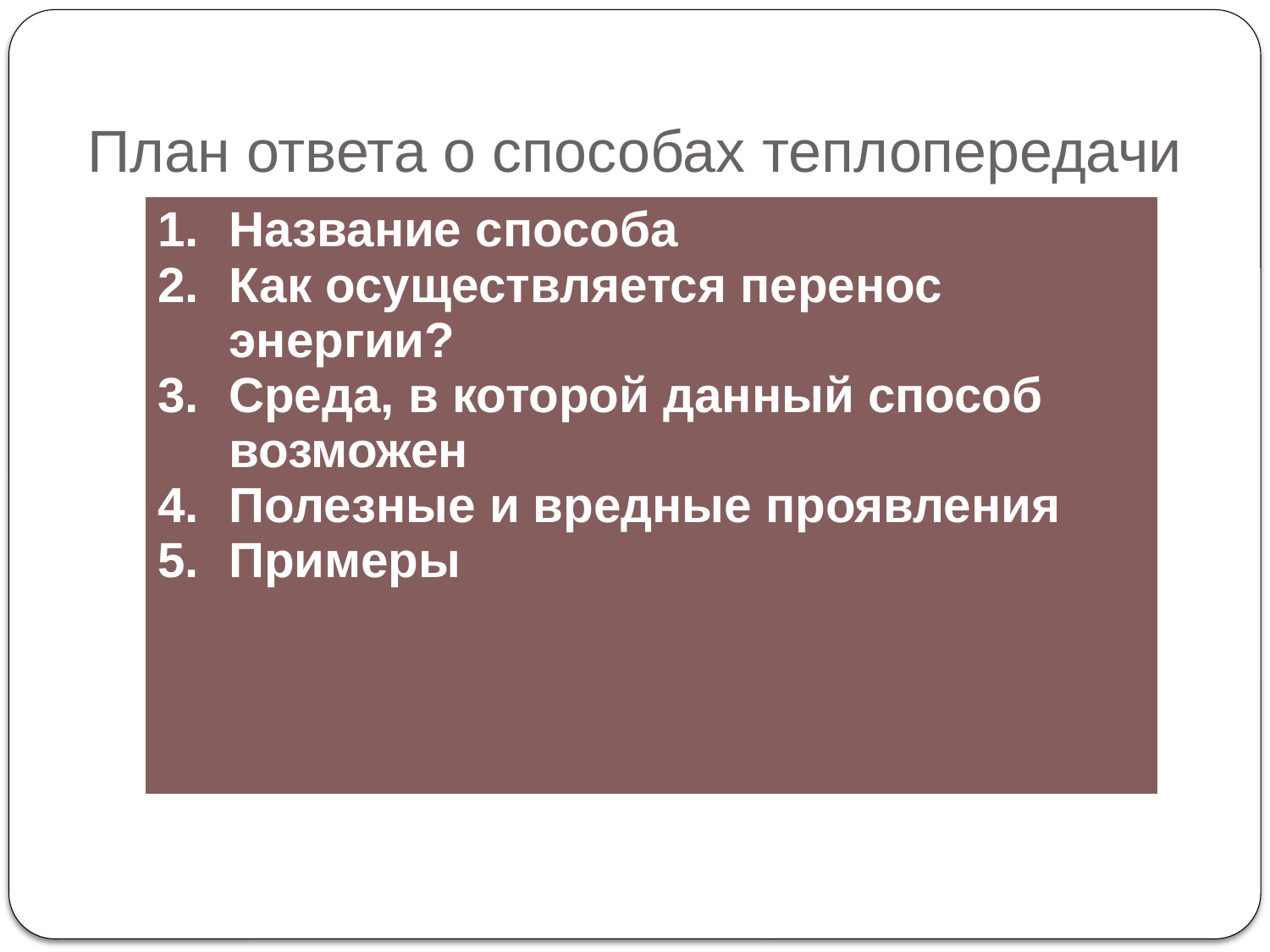

# План ответа о способах теплопередачи
| Название способа Как осуществляется перенос энергии? Среда, в которой данный способ возможен Полезные и вредные проявления Примеры |
| --- |